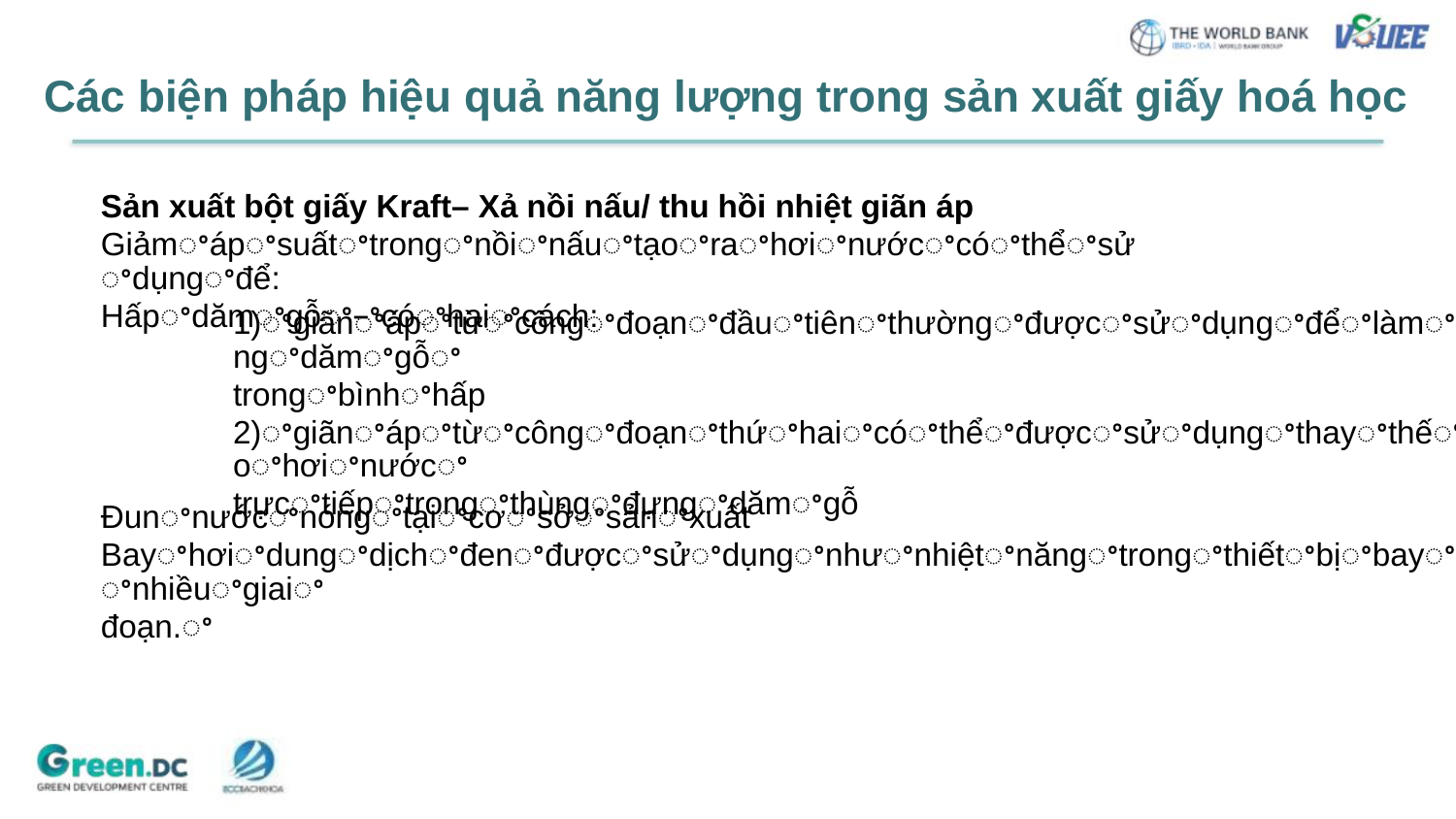

Các biện pháp hiệu quả năng lượng trong sản xuất giấy hoá học
Sản xuất bột giấy Kraft– Xả nồi nấu/ thu hồi nhiệt giãn áp
Giảmꢀápꢀsuấtꢀtrongꢀnồiꢀnấuꢀtạoꢀraꢀhơiꢀnướcꢀcóꢀthểꢀsửꢀdụngꢀđể:
Hấpꢀdămꢀgỗꢀ–ꢀcóꢀhaiꢀcách:
1)ꢀgiãnꢀápꢀtừꢀcôngꢀđoạnꢀđầuꢀtiênꢀthườngꢀđượcꢀsửꢀdụngꢀđểꢀlàmꢀnóngꢀdămꢀgỗꢀ
trongꢀbìnhꢀhấp
2)ꢀgiãnꢀápꢀtừꢀcôngꢀđoạnꢀthứꢀhaiꢀcóꢀthểꢀđượcꢀsửꢀdụngꢀthayꢀthếꢀchoꢀhơiꢀnướcꢀ
trựcꢀtiếpꢀtrongꢀthùngꢀđựngꢀdămꢀgỗ
Đunꢀnướcꢀnóngꢀtạiꢀcơꢀsởꢀsảnꢀxuất
Bayꢀhơiꢀdungꢀdịchꢀđenꢀđượcꢀsửꢀdụngꢀnhưꢀnhiệtꢀnăngꢀtrongꢀthiếtꢀbịꢀbayꢀhơiꢀnhiềuꢀgiaiꢀ
đoạn.ꢀ